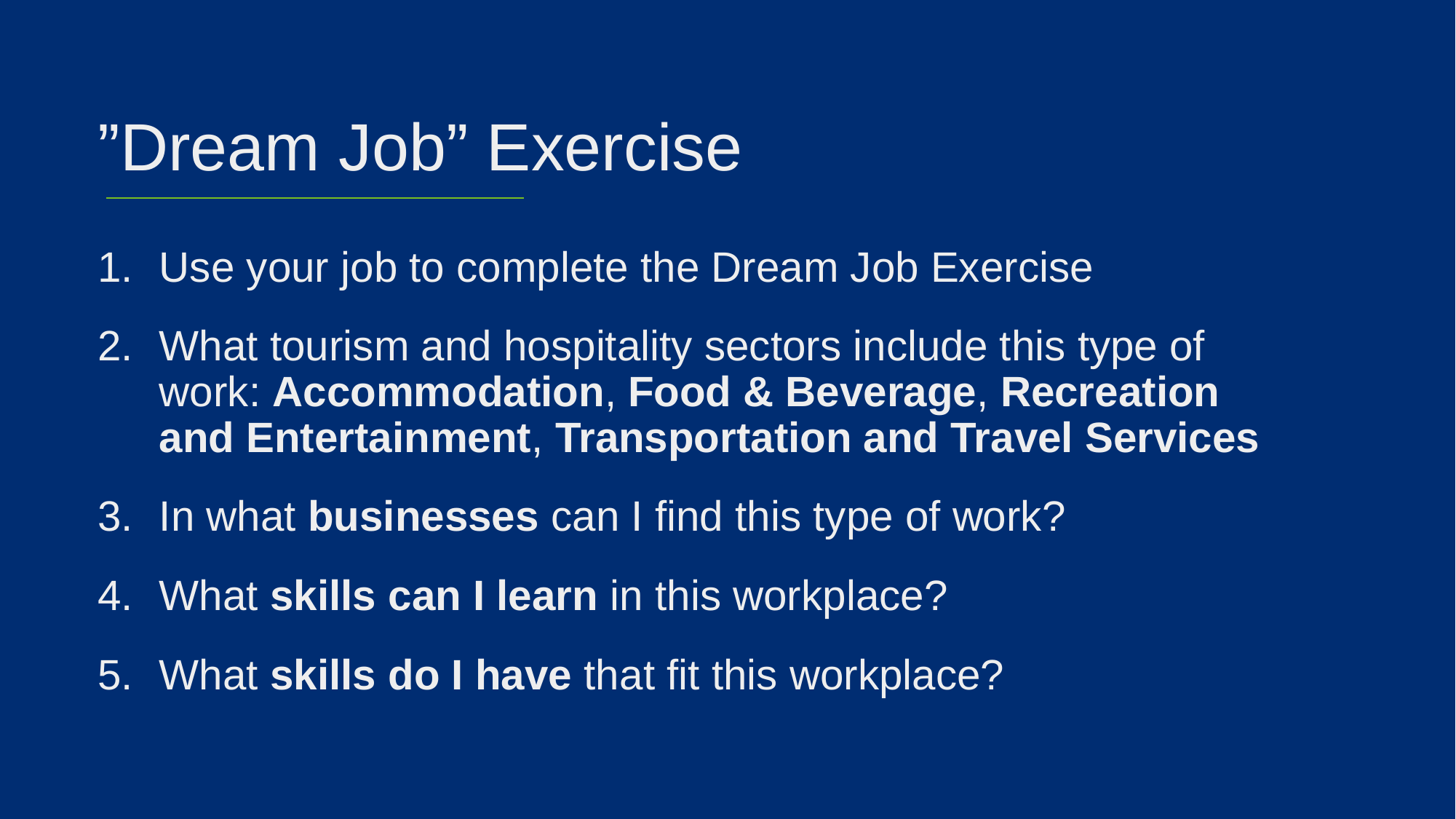

# ”Dream Job” Exercise
Use your job to complete the Dream Job Exercise
What tourism and hospitality sectors include this type of work: Accommodation, Food & Beverage, Recreation and Entertainment, Transportation and Travel Services
In what businesses can I find this type of work?
What skills can I learn in this workplace?
What skills do I have that fit this workplace?